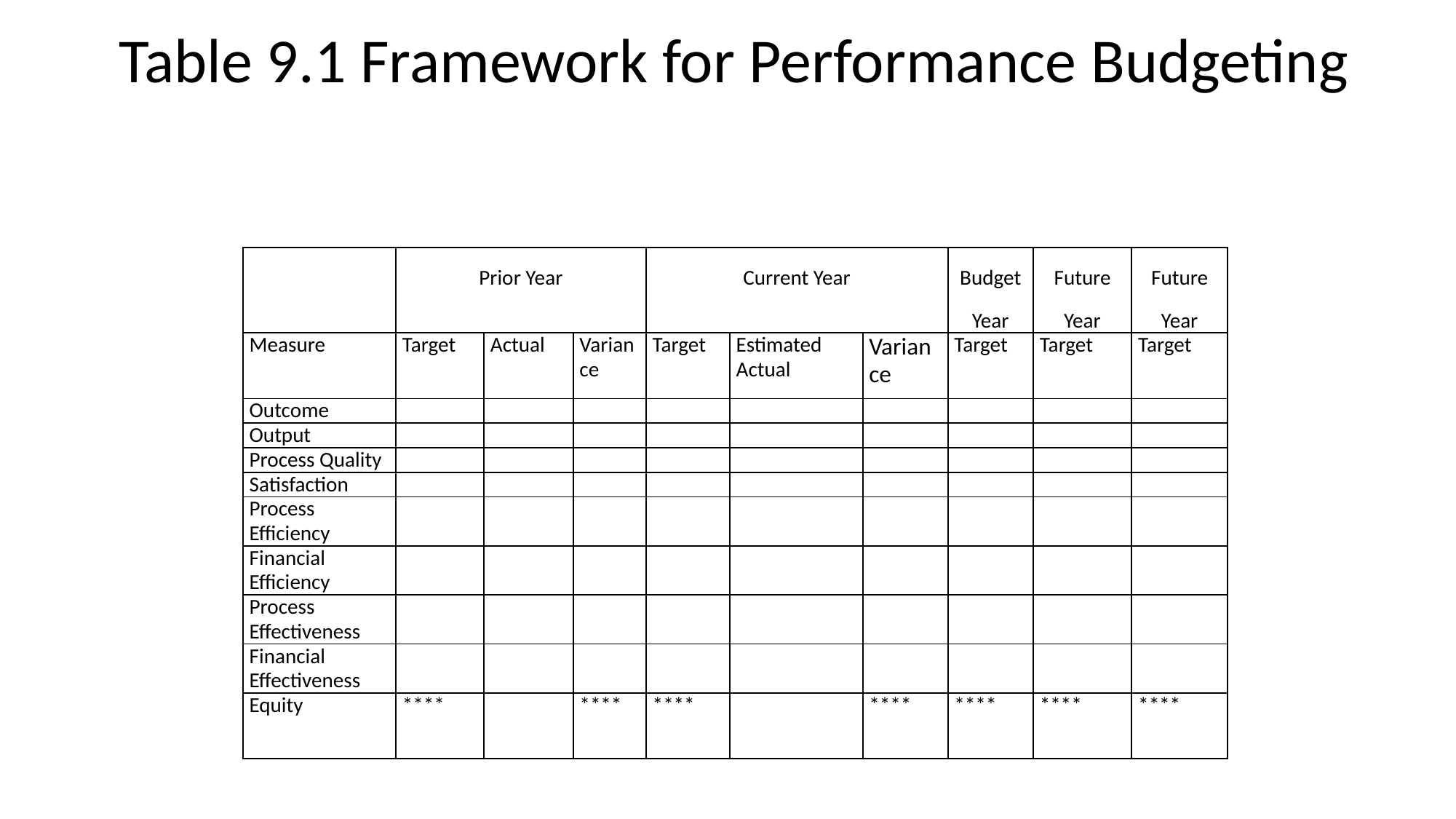

# Table 9.1 Framework for Performance Budgeting
|  | Prior Year |  |  | Current Year |  |  | Budget Year | Future Year | Future Year |
| --- | --- | --- | --- | --- | --- | --- | --- | --- | --- |
| Measure | Target | Actual | Variance | Target | Estimated Actual | Variance | Target | Target | Target |
| Outcome |  |  |  |  |  |  |  |  |  |
| Output |  |  |  |  |  |  |  |  |  |
| Process Quality |  |  |  |  |  |  |  |  |  |
| Satisfaction |  |  |  |  |  |  |  |  |  |
| Process Efficiency |  |  |  |  |  |  |  |  |  |
| Financial Efficiency |  |  |  |  |  |  |  |  |  |
| Process Effectiveness |  |  |  |  |  |  |  |  |  |
| Financial Effectiveness |  |  |  |  |  |  |  |  |  |
| Equity | \*\*\*\* |  | \*\*\*\* | \*\*\*\* |  | \*\*\*\* | \*\*\*\* | \*\*\*\* | \*\*\*\* |